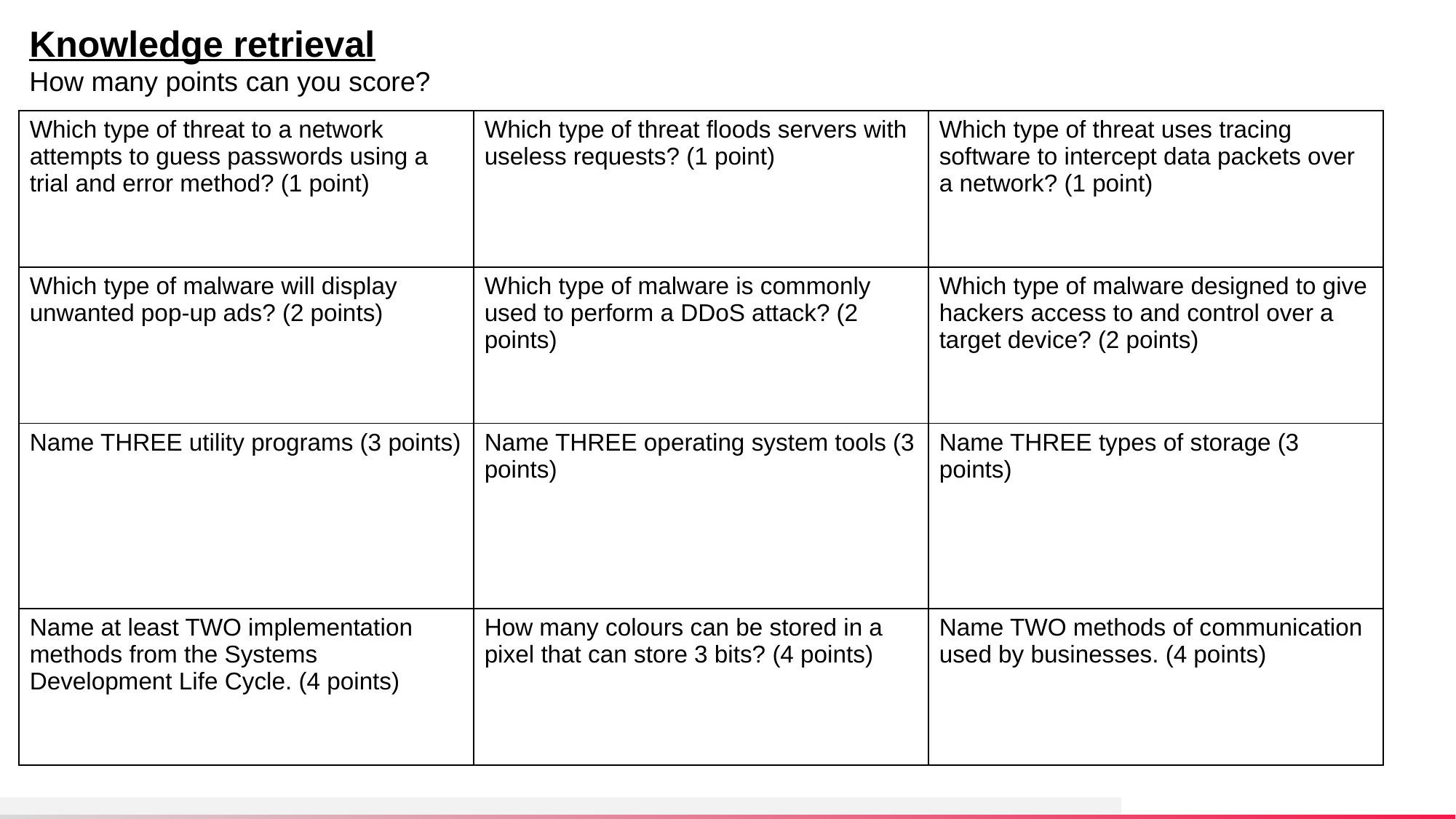

Knowledge retrieval
How many points can you score?
| Which type of threat to a network attempts to guess passwords using a trial and error method? (1 point) | Which type of threat floods servers with useless requests? (1 point) | Which type of threat uses tracing software to intercept data packets over a network? (1 point) |
| --- | --- | --- |
| Which type of malware will display unwanted pop-up ads? (2 points) | Which type of malware is commonly used to perform a DDoS attack? (2 points) | Which type of malware designed to give hackers access to and control over a target device? (2 points) |
| Name THREE utility programs (3 points) | Name THREE operating system tools (3 points) | Name THREE types of storage (3 points) |
| Name at least TWO implementation methods from the Systems Development Life Cycle. (4 points) | How many colours can be stored in a pixel that can store 3 bits? (4 points) | Name TWO methods of communication used by businesses. (4 points) |